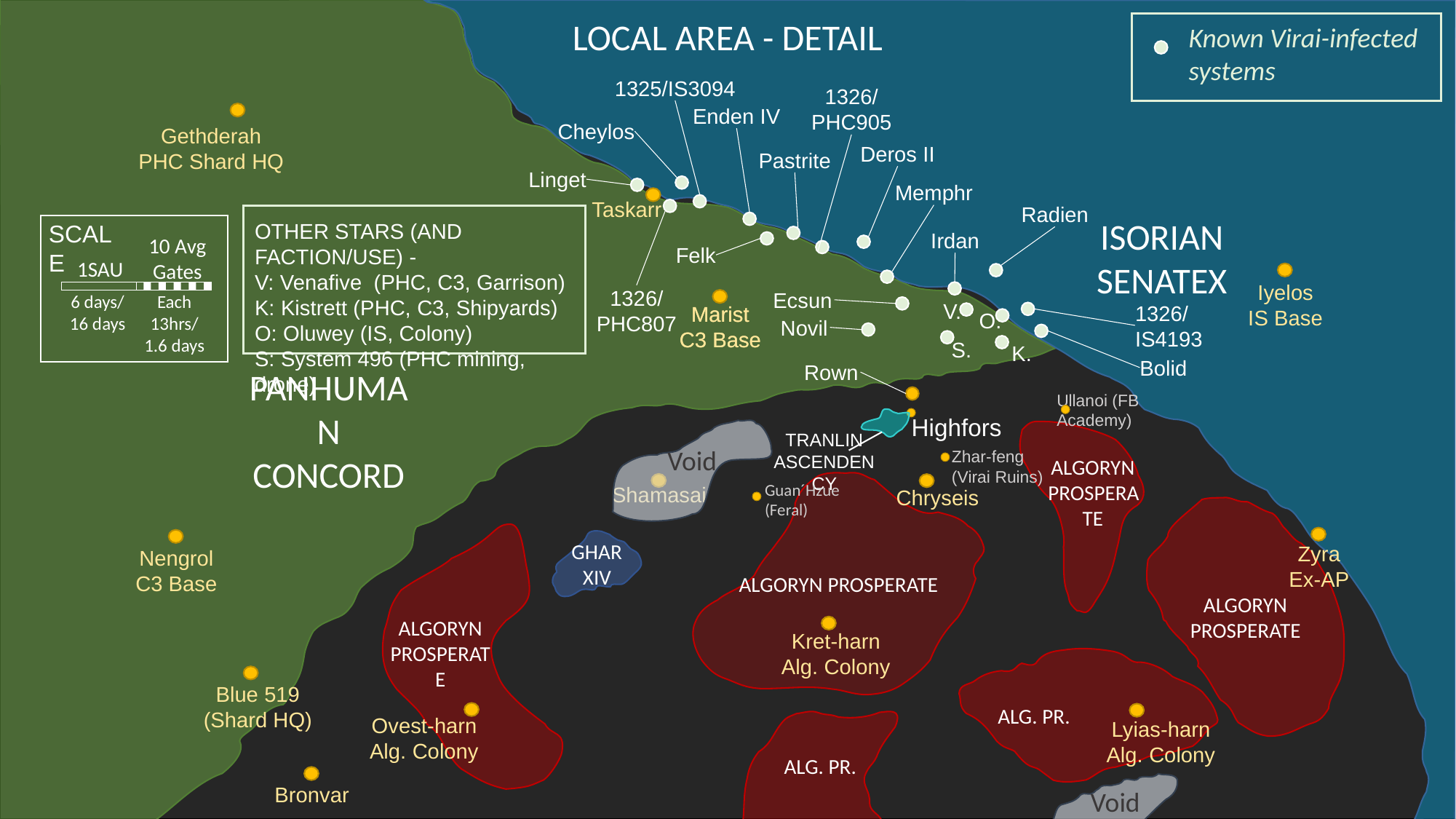

Local Area - Detail

Known Virai-infected systems

1325/IS3094
1326/
PHC905
Enden IV
Cheylos
Deros II
Pastrite
Linget
Memphr
Radien

Other stars (and faction/use) -
V: Venafive  (PHC, C3, Garrison)
K: Kistrett (PHC, C3, Shipyards)
O: Oluwey (IS, Colony)
S: System 496 (PHC mining, drone)
Irdan
Felk
1326/
PHC807
Ecsun
V.
1326/
IS4193
O.
Novil
S.
K.
Bolid

Marist
C3 Base

Rown